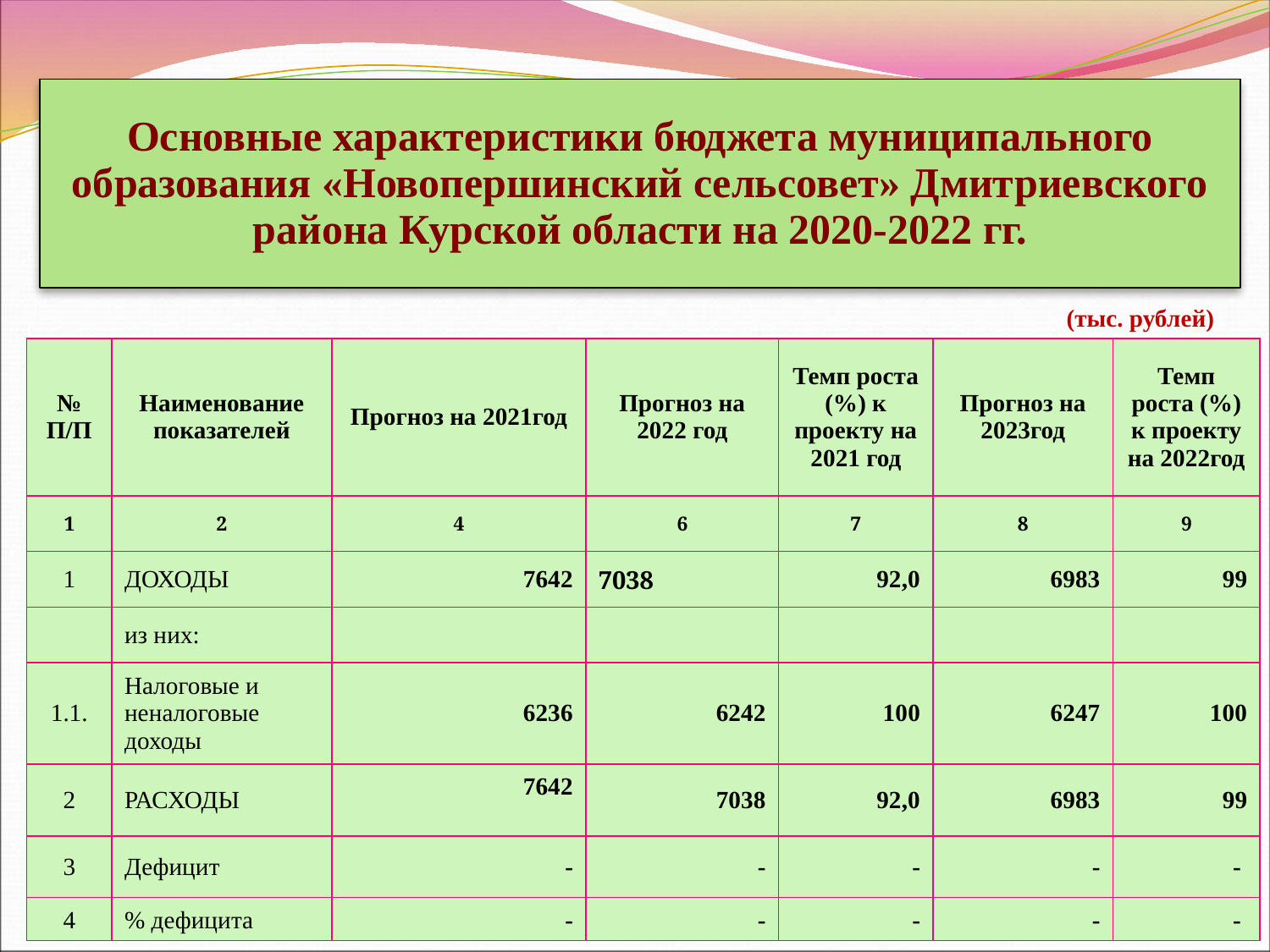

Основные характеристики бюджета муниципального образования «Новопершинский сельсовет» Дмитриевского района Курской области на 2020-2022 гг.
(тыс. рублей)
| № П/П | Наименование показателей | Прогноз на 2021год | Прогноз на 2022 год | Темп роста (%) к проекту на 2021 год | Прогноз на 2023год | Темп роста (%) к проекту на 2022год |
| --- | --- | --- | --- | --- | --- | --- |
| 1 | 2 | 4 | 6 | 7 | 8 | 9 |
| 1 | ДОХОДЫ | 7642 | 7038 | 92,0 | 6983 | 99 |
|  | из них: |  |  |  |  |  |
| 1.1. | Налоговые и неналоговые доходы | 6236 | 6242 | 100 | 6247 | 100 |
| 2 | РАСХОДЫ | 7642 | 7038 | 92,0 | 6983 | 99 |
| 3 | Дефицит | - | - | - | - | - |
| 4 | % дефицита | - | - | - | - | - |